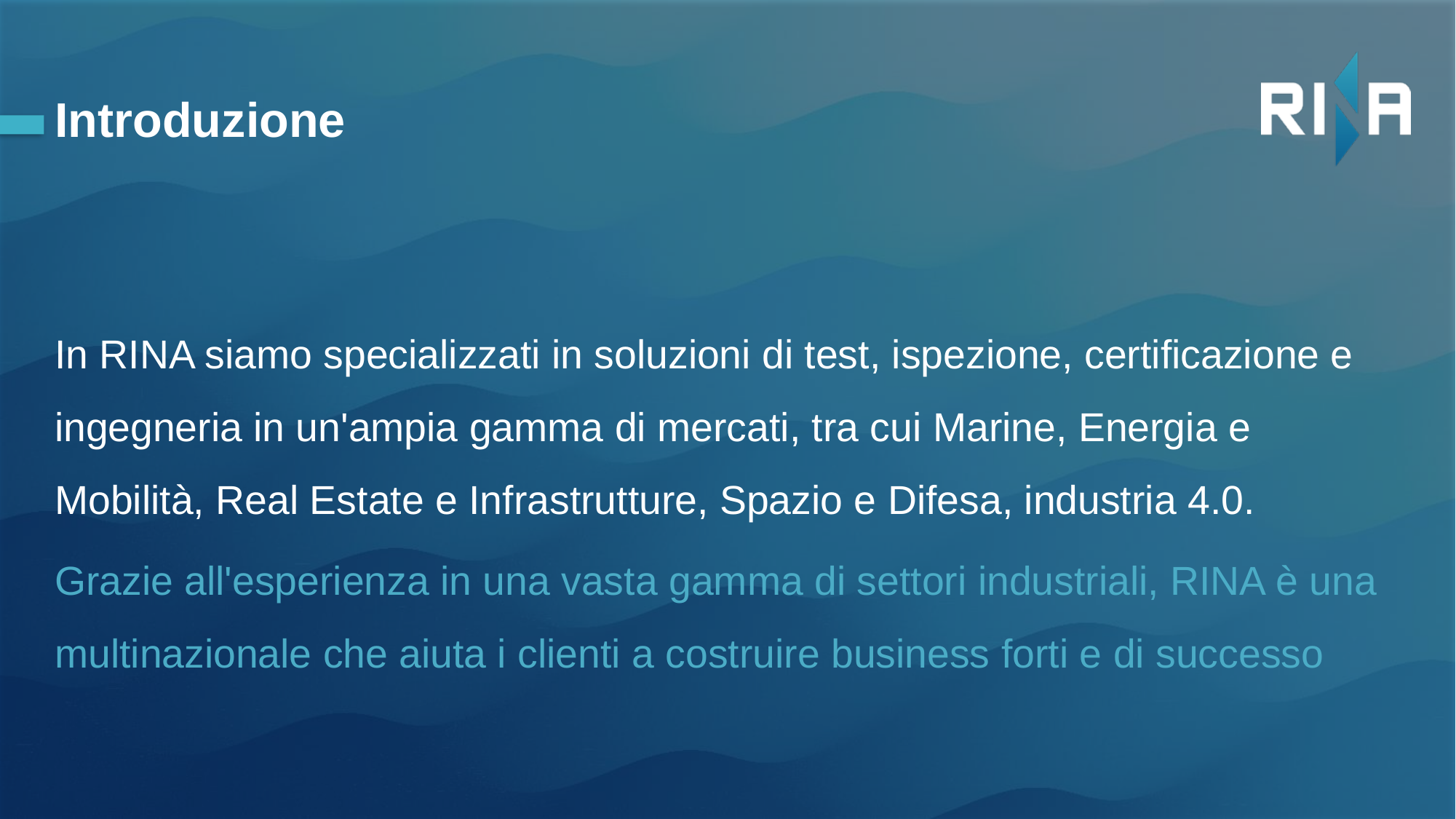

Introduzione
In RINA siamo specializzati in soluzioni di test, ispezione, certificazione e ingegneria in un'ampia gamma di mercati, tra cui Marine, Energia e Mobilità, Real Estate e Infrastrutture, Spazio e Difesa, industria 4.0.
Grazie all'esperienza in una vasta gamma di settori industriali, RINA è una multinazionale che aiuta i clienti a costruire business forti e di successo